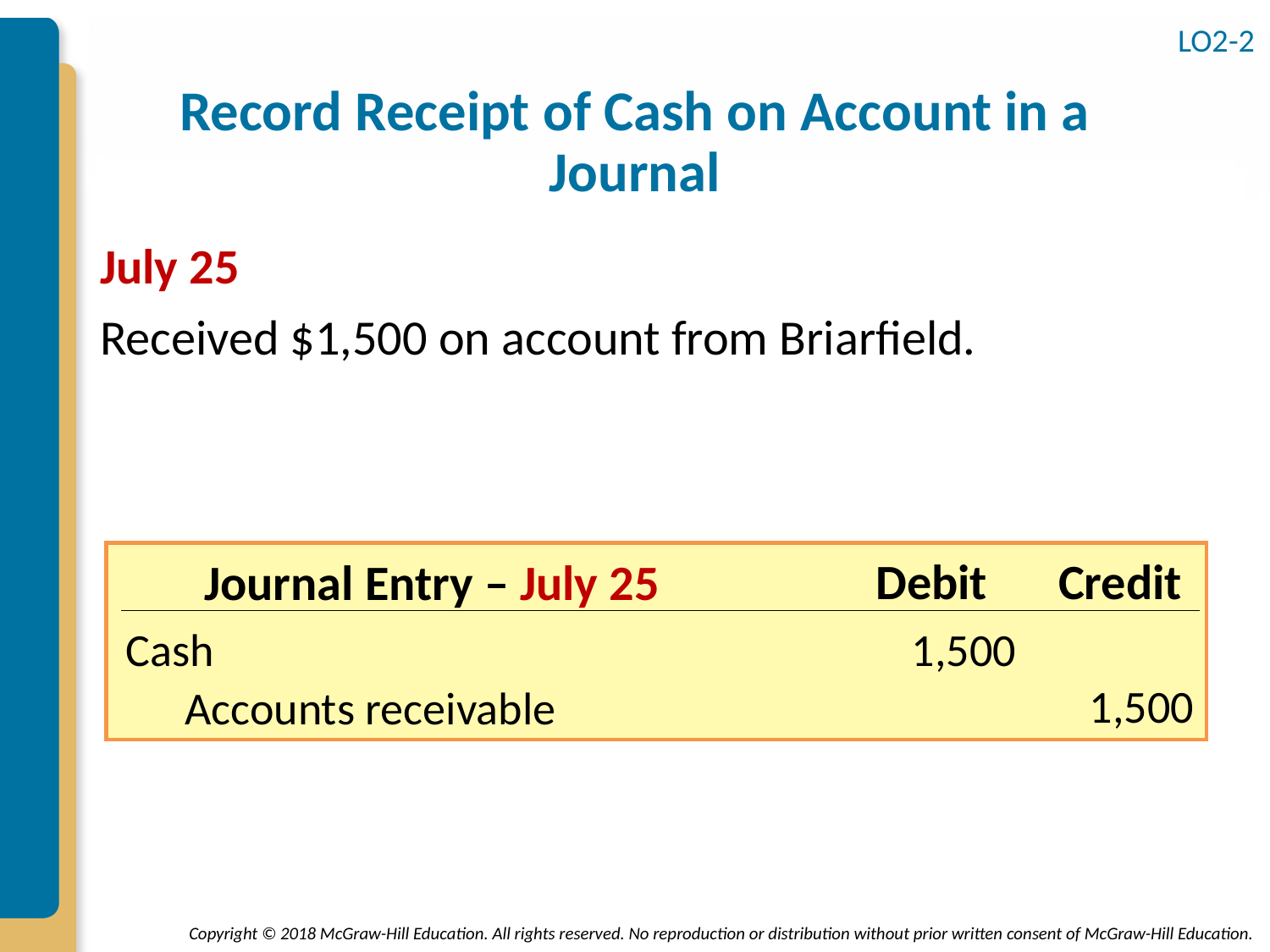

LO2-2
# Record Receipt of Cash on Account in a Journal

July 25
Received $1,500 on account from Briarfield.

Debit
Credit
Journal Entry – July 25
Cash
1,500
1,500
Accounts receivable